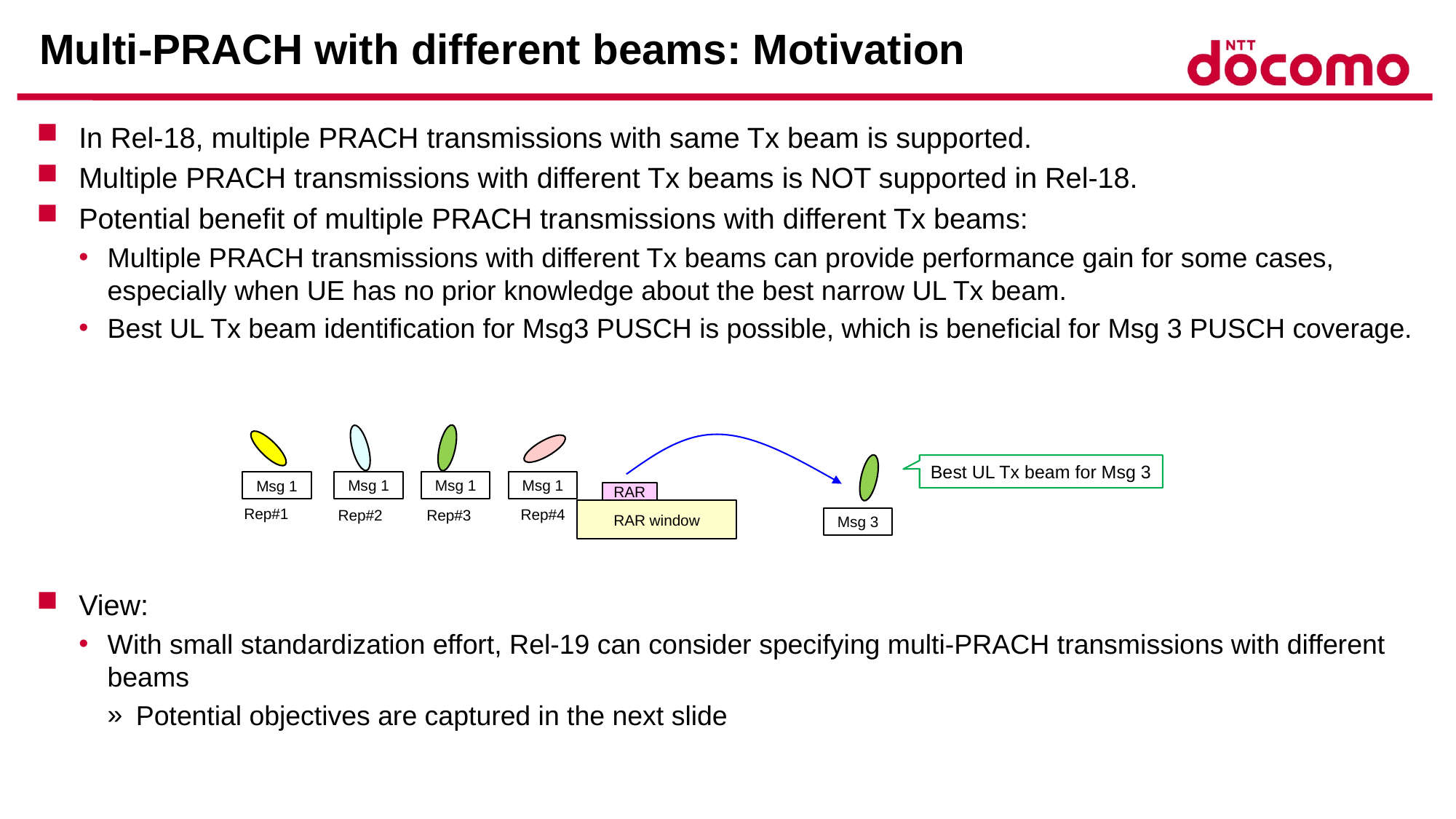

# Multi-PRACH with different beams: Motivation
In Rel-18, multiple PRACH transmissions with same Tx beam is supported.
Multiple PRACH transmissions with different Tx beams is NOT supported in Rel-18.
Potential benefit of multiple PRACH transmissions with different Tx beams:
Multiple PRACH transmissions with different Tx beams can provide performance gain for some cases, especially when UE has no prior knowledge about the best narrow UL Tx beam.
Best UL Tx beam identification for Msg3 PUSCH is possible, which is beneficial for Msg 3 PUSCH coverage.

View:
With small standardization effort, Rel-19 can consider specifying multi-PRACH transmissions with different beams
Potential objectives are captured in the next slide

Msg 1
Msg 1
Msg 1
Msg 1
RAR
Rep#1
Rep#4
RAR window
Rep#2
Rep#3

Best UL Tx beam for Msg 3
Msg 3